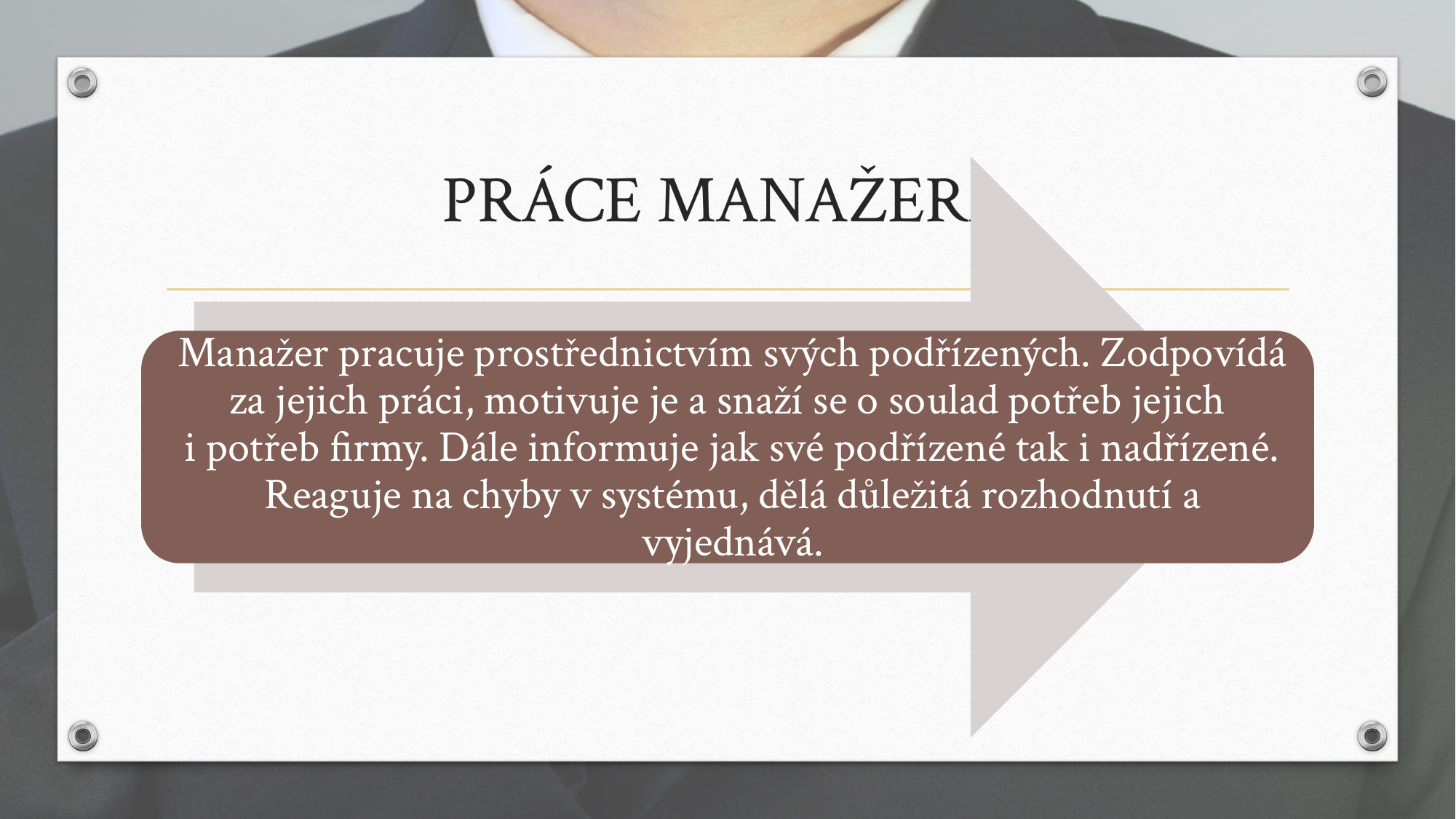

# PRÁCE MANAŽERA
Manažer pracuje prostřednictvím svých podřízených. Zodpovídá za jejich práci, motivuje je a snaží se o soulad potřeb jejich
i potřeb firmy. Dále informuje jak své podřízené tak i nadřízené. Reaguje na chyby v systému, dělá důležitá rozhodnutí a vyjednává.